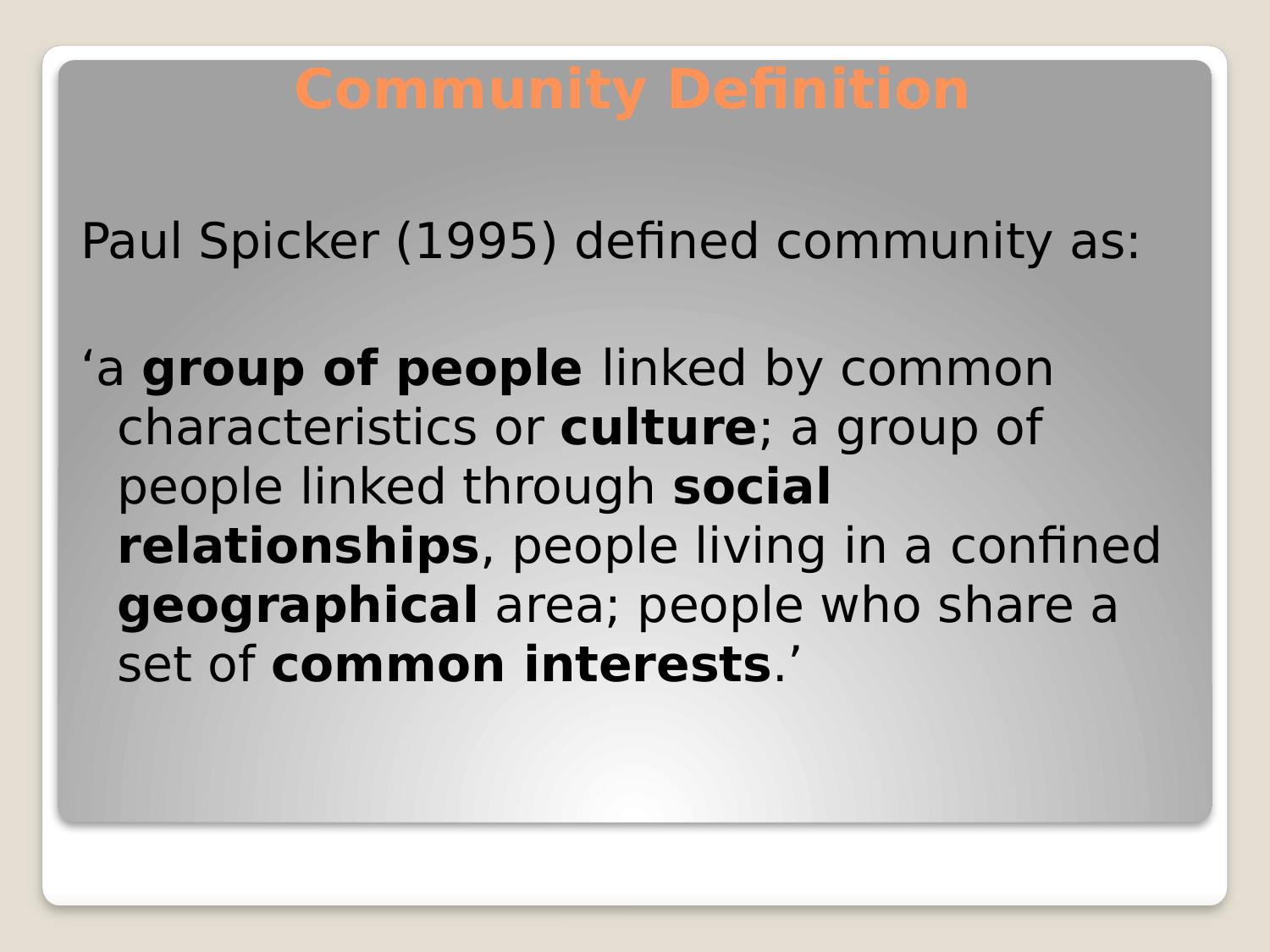

# Community Definition
Paul Spicker (1995) defined community as:

‘a group of people linked by common characteristics or culture; a group of people linked through social relationships, people living in a confined geographical area; people who share a set of common interests.’